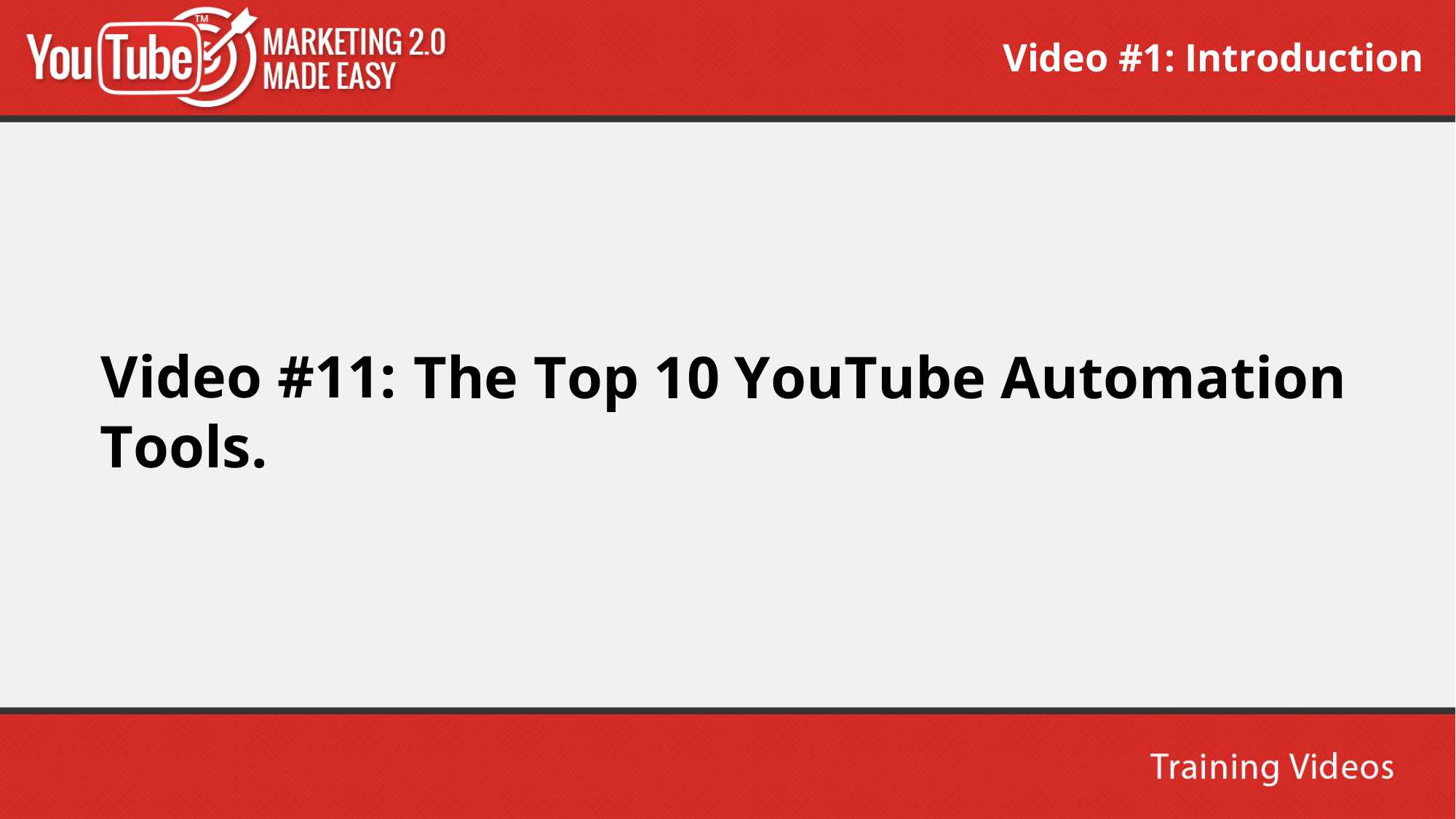

Video #1: Introduction
Video #11:
                     The Top 10 YouTube Automation Tools.